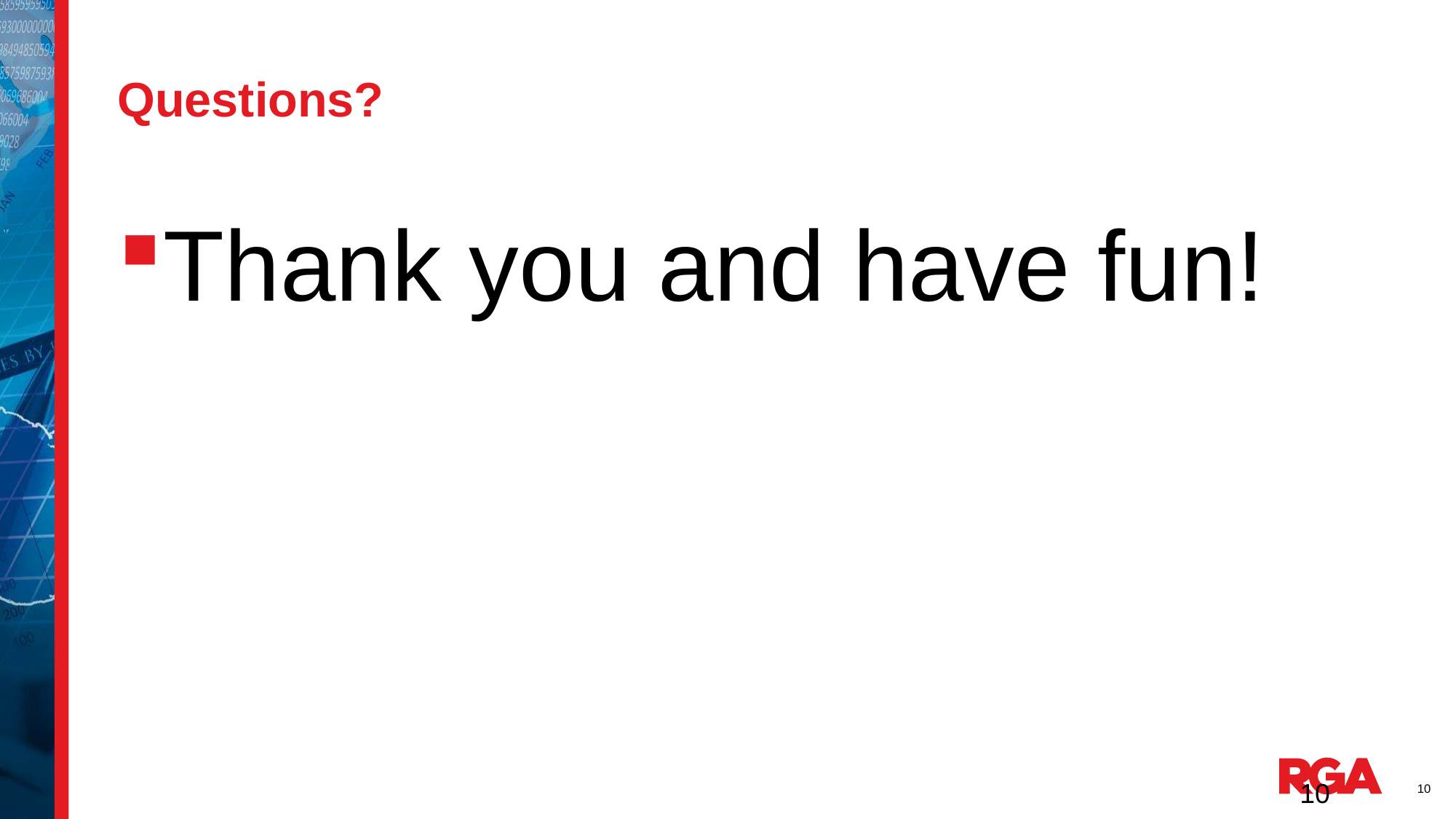

# Questions?
Thank you and have fun!
10